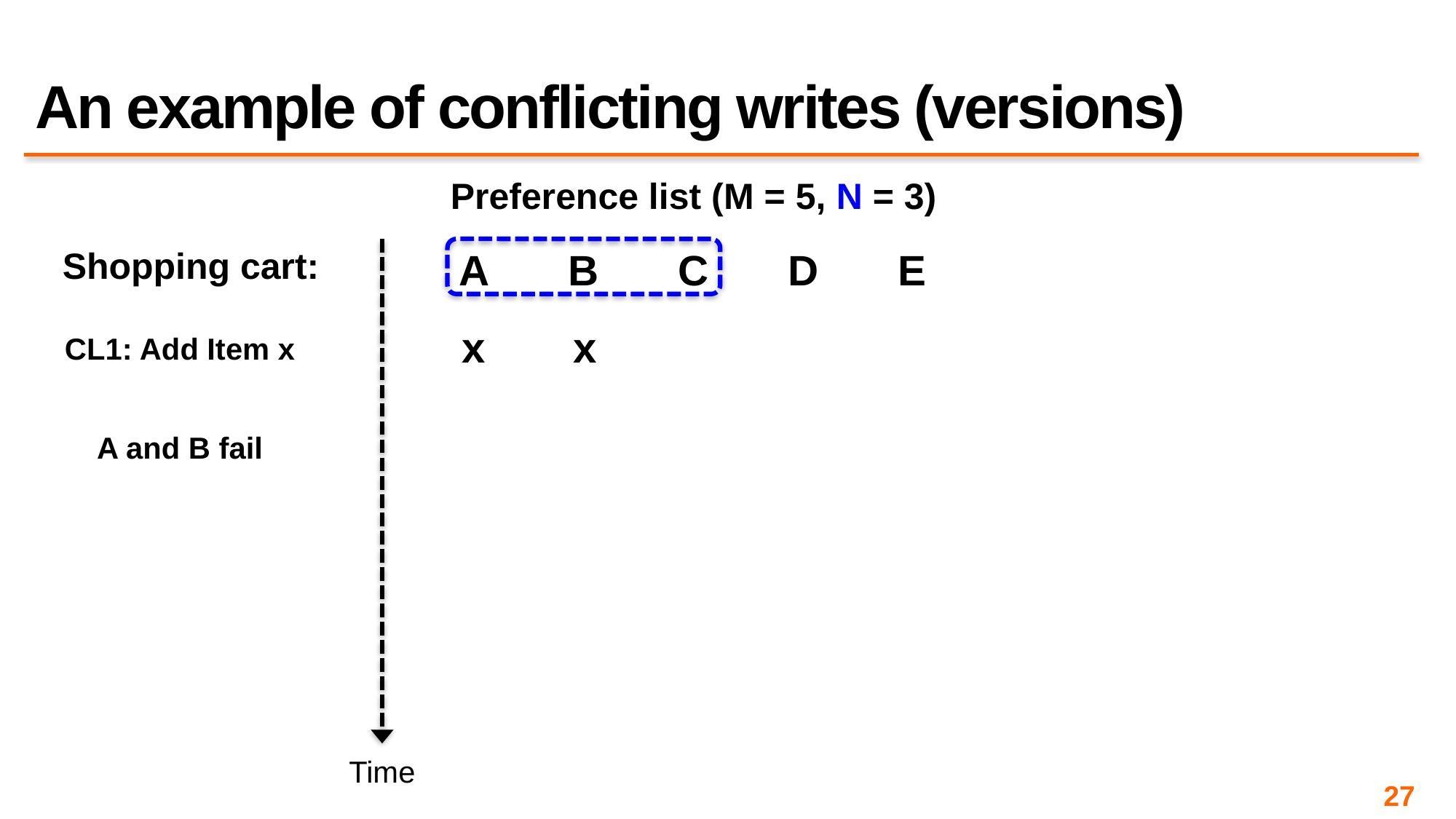

# An example of conflicting writes (versions)
Preference list (M = 5, N = 3)
Shopping cart:
A
B
C
D
E

x
x
CL1: Add Item x
A and B fail
Time
27